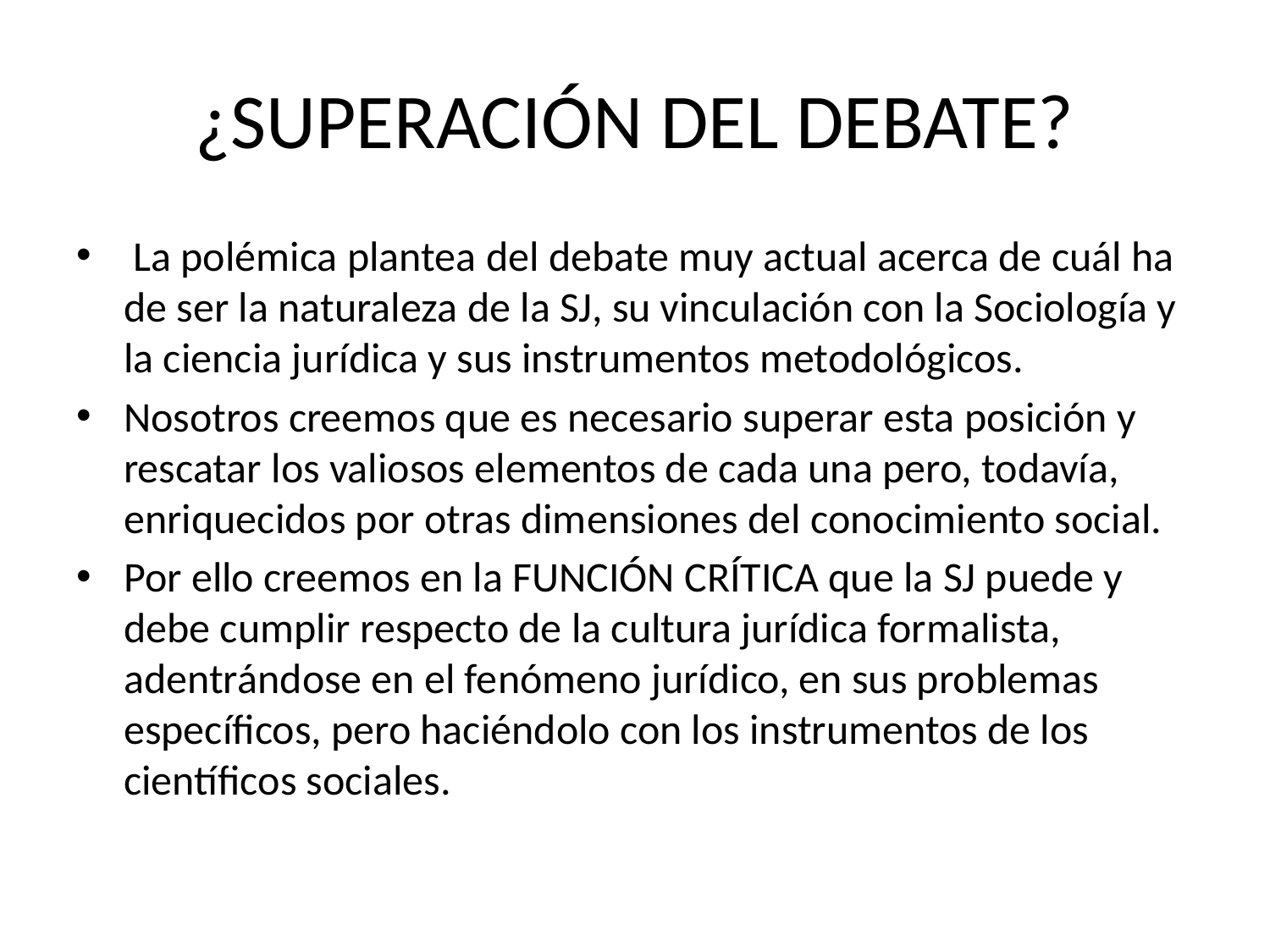

# ¿SUPERACIÓN DEL DEBATE?
 La polémica plantea del debate muy actual acerca de cuál ha de ser la naturaleza de la SJ, su vinculación con la Sociología y la ciencia jurídica y sus instrumentos metodológicos.
Nosotros creemos que es necesario superar esta posición y rescatar los valiosos elementos de cada una pero, todavía, enriquecidos por otras dimensiones del conocimiento social.
Por ello creemos en la FUNCIÓN CRÍTICA que la SJ puede y debe cumplir respecto de la cultura jurídica formalista, adentrándose en el fenómeno jurídico, en sus problemas específicos, pero haciéndolo con los instrumentos de los científicos sociales.